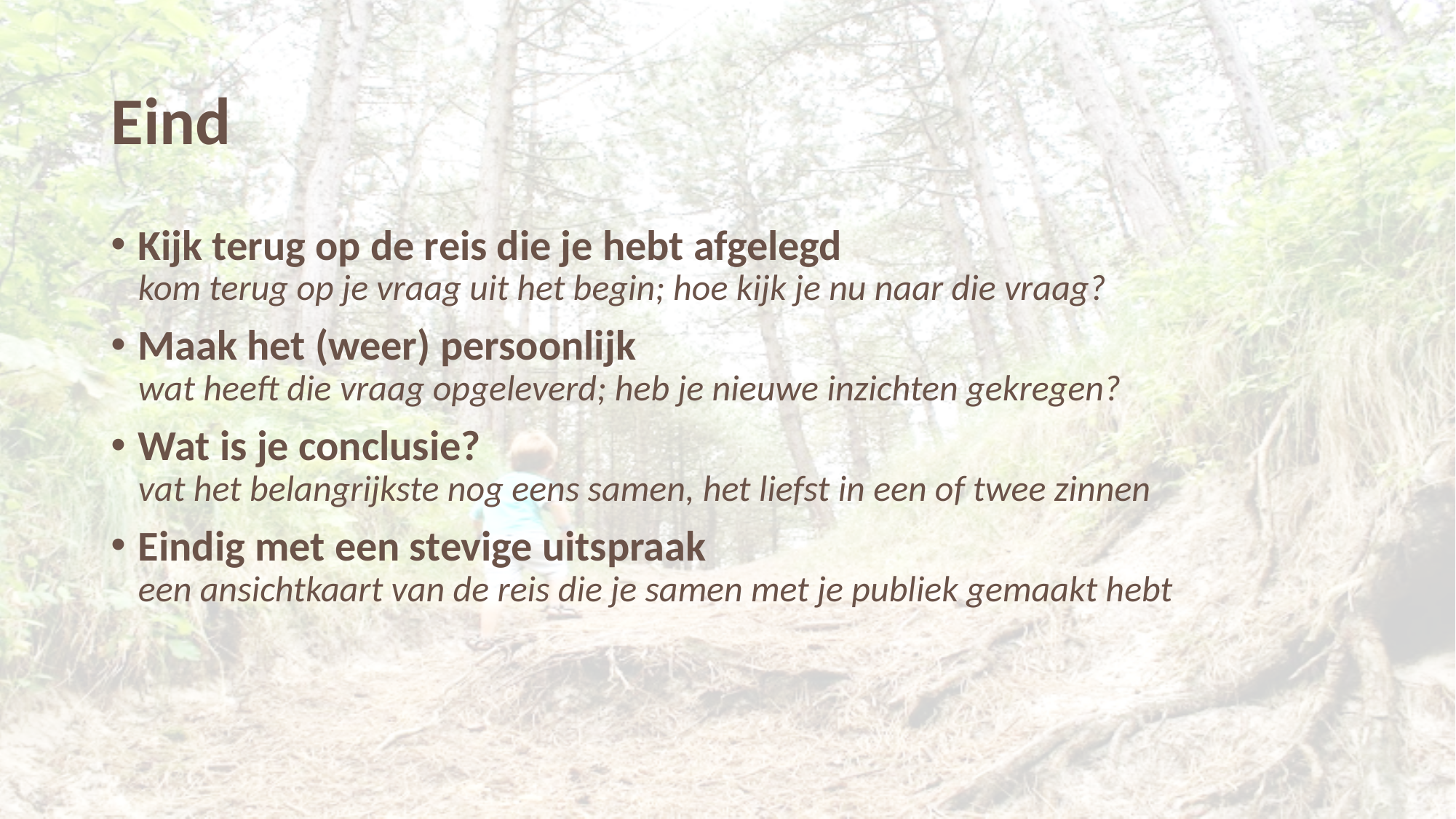

# Eind
Kijk terug op de reis die je hebt afgelegd
kom terug op je vraag uit het begin; hoe kijk je nu naar die vraag?
Maak het (weer) persoonlijk
wat heeft die vraag opgeleverd; heb je nieuwe inzichten gekregen?
Wat is je conclusie?
vat het belangrijkste nog eens samen, het liefst in een of twee zinnen
Eindig met een stevige uitspraak
een ansichtkaart van de reis die je samen met je publiek gemaakt hebt